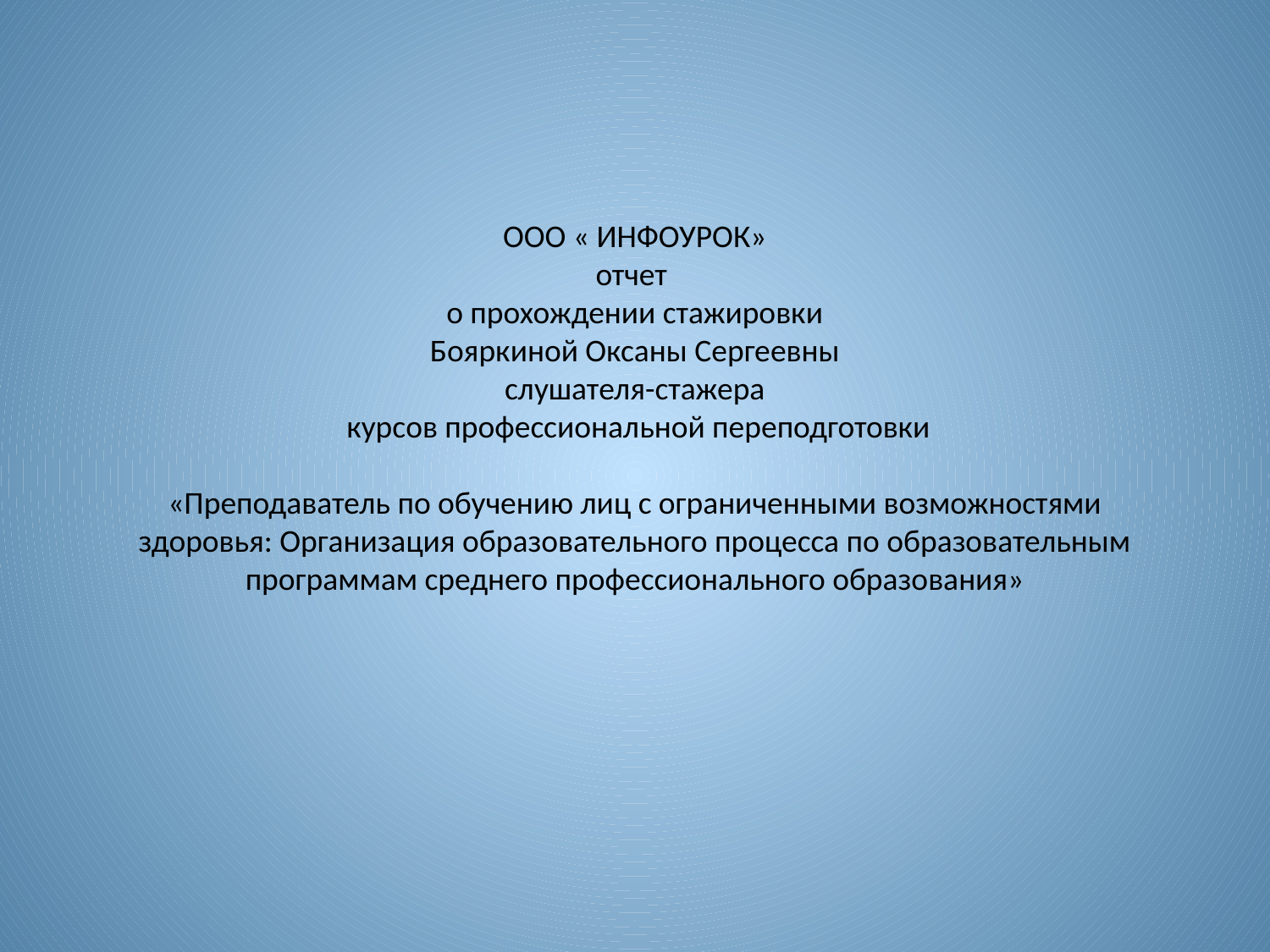

# ООО « ИНФОУРОК» отчет о прохождении стажировки Бояркиной Оксаны Сергеевны слушателя-стажера курсов профессиональной переподготовки «Преподаватель по обучению лиц с ограниченными возможностями здоровья: Организация образовательного процесса по образовательным программам среднего профессионального образования»